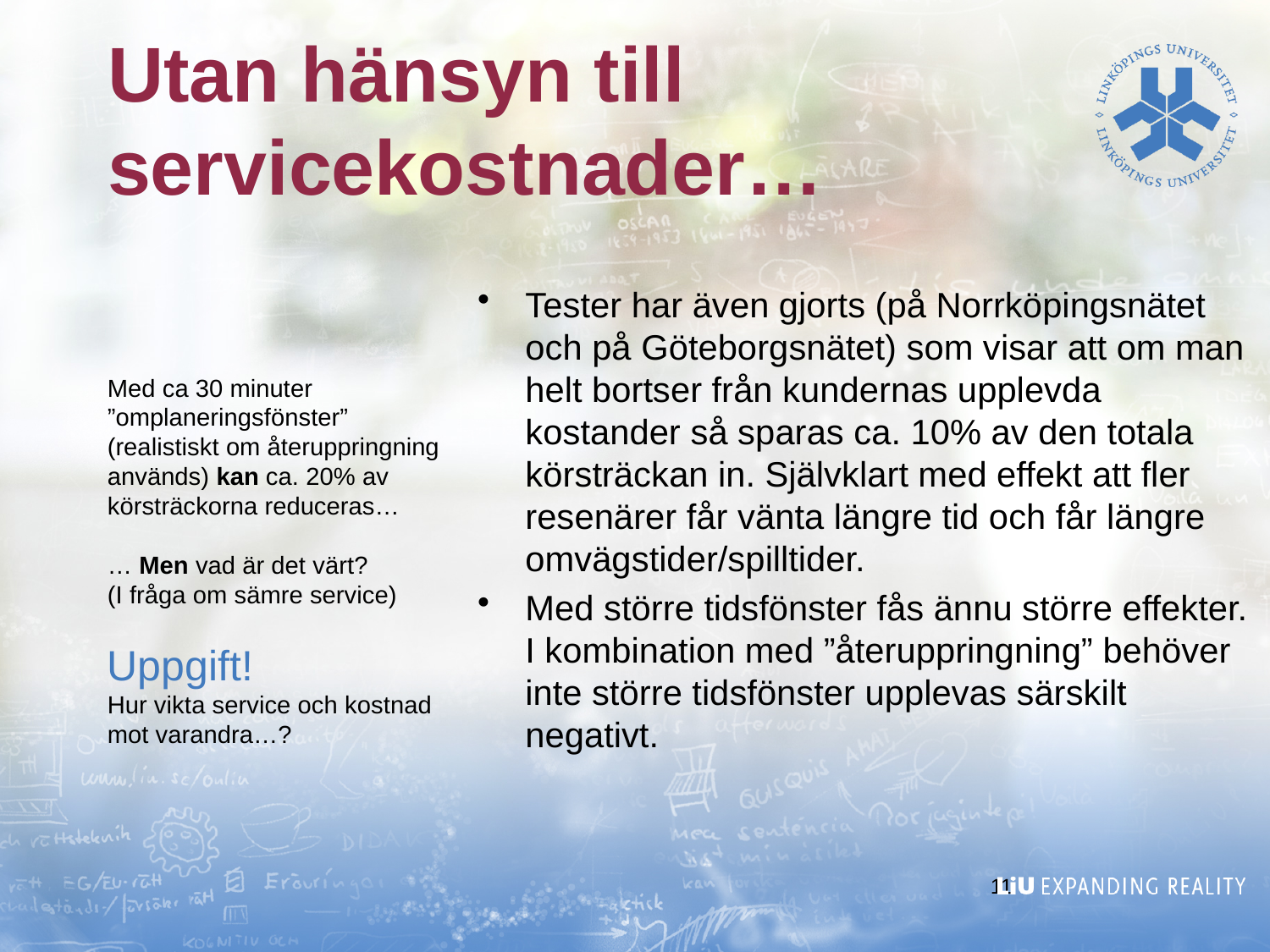

Utan hänsyn till servicekostnader…
Tester har även gjorts (på Norrköpingsnätet och på Göteborgsnätet) som visar att om man helt bortser från kundernas upplevda kostander så sparas ca. 10% av den totala körsträckan in. Självklart med effekt att fler resenärer får vänta längre tid och får längre omvägstider/spilltider.
Med större tidsfönster fås ännu större effekter. I kombination med ”återuppringning” behöver inte större tidsfönster upplevas särskilt negativt.
Med ca 30 minuter ”omplaneringsfönster” (realistiskt om återuppringning används) kan ca. 20% av körsträckorna reduceras…

… Men vad är det värt?
(I fråga om sämre service)

Uppgift!
Hur vikta service och kostnad mot varandra…?

11